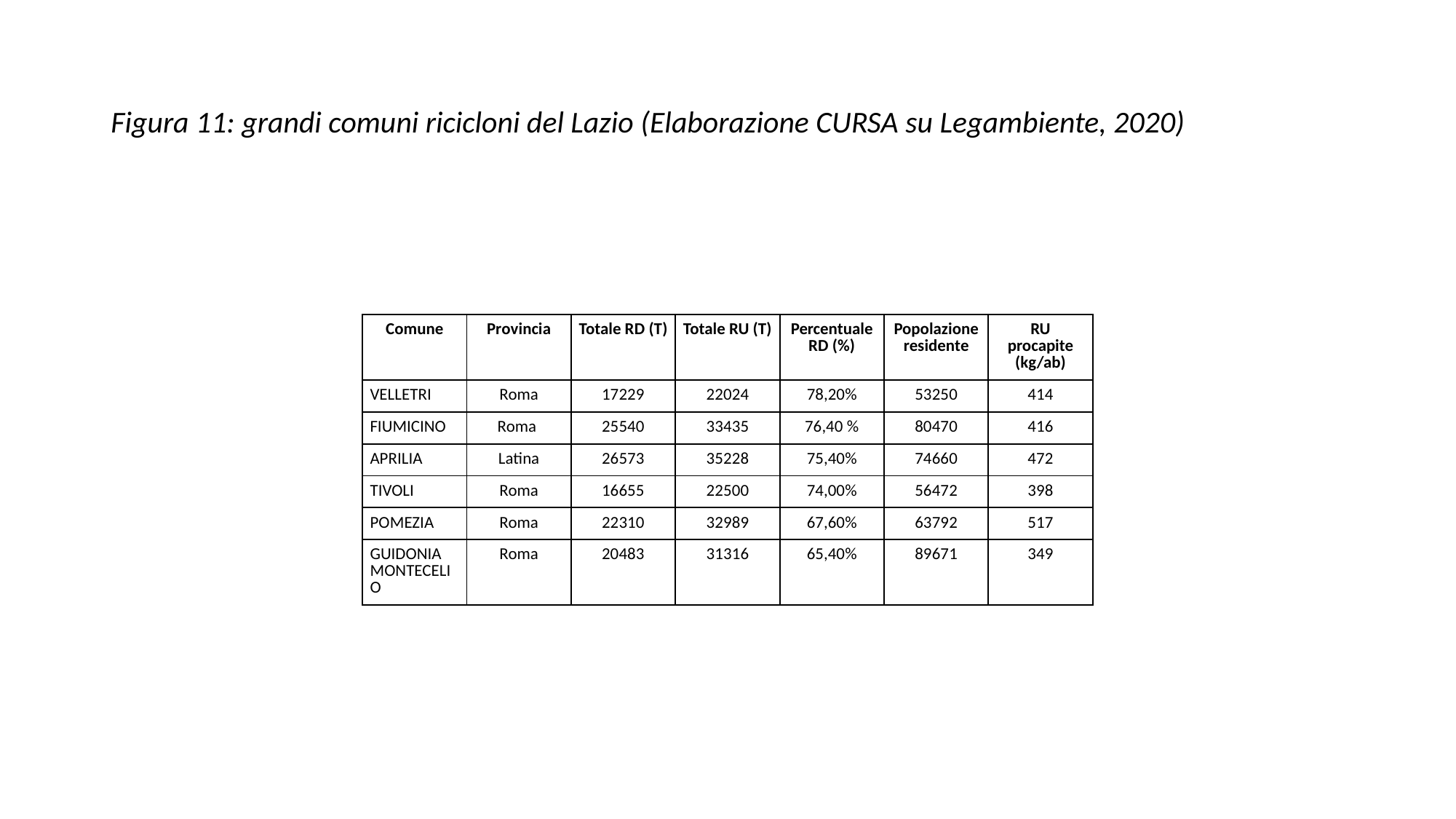

# Figura 11: grandi comuni ricicloni del Lazio (Elaborazione CURSA su Legambiente, 2020)
| Comune | Provincia | Totale RD (T) | Totale RU (T) | Percentuale RD (%) | Popolazione residente | RU procapite (kg/ab) |
| --- | --- | --- | --- | --- | --- | --- |
| VELLETRI | Roma | 17229 | 22024 | 78,20% | 53250 | 414 |
| FIUMICINO | Roma | 25540 | 33435 | 76,40 % | 80470 | 416 |
| APRILIA | Latina | 26573 | 35228 | 75,40% | 74660 | 472 |
| TIVOLI | Roma | 16655 | 22500 | 74,00% | 56472 | 398 |
| POMEZIA | Roma | 22310 | 32989 | 67,60% | 63792 | 517 |
| GUIDONIA MONTECELIO | Roma | 20483 | 31316 | 65,40% | 89671 | 349 |